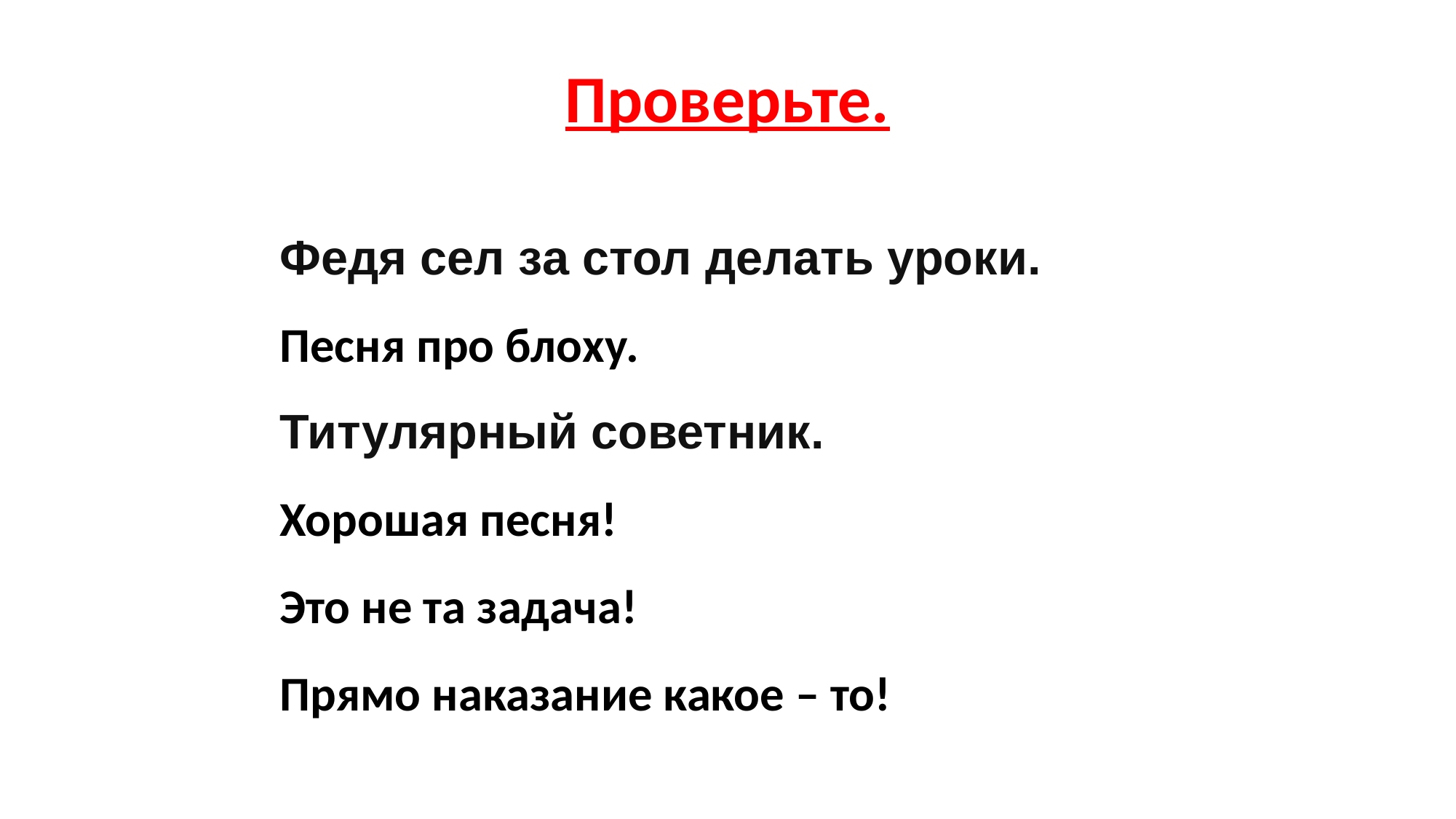

Проверьте.
Федя сел за стол делать уроки.
Песня про блоху.
Титулярный советник.
Хорошая песня!
Это не та задача!
Прямо наказание какое – то!